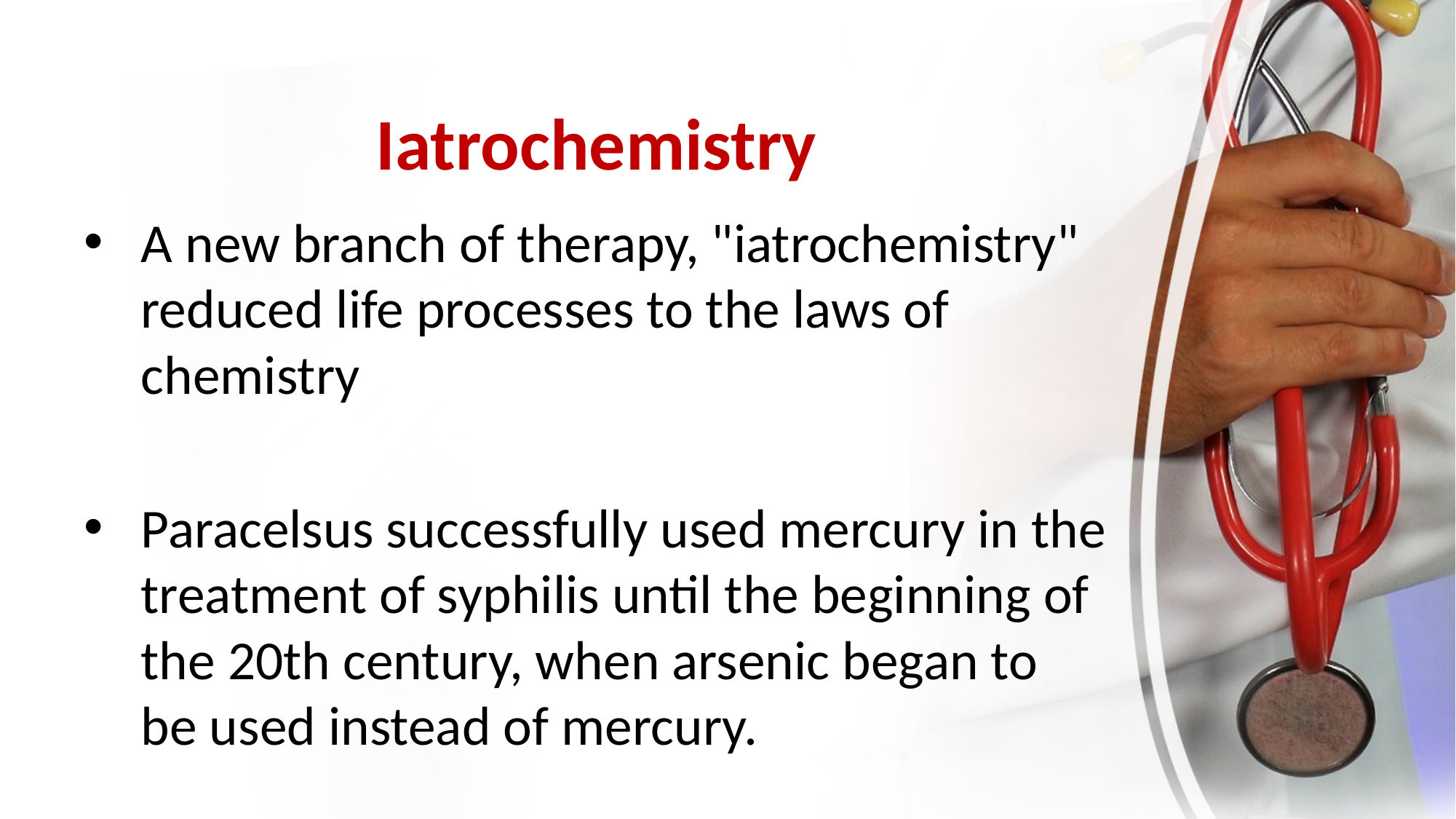

# Iatrochemistry
A new branch of therapy, "iatrochemistry" reduced life processes to the laws of chemistry

Paracelsus successfully used mercury in the treatment of syphilis until the beginning of the 20th century, when arsenic began to be used instead of mercury.